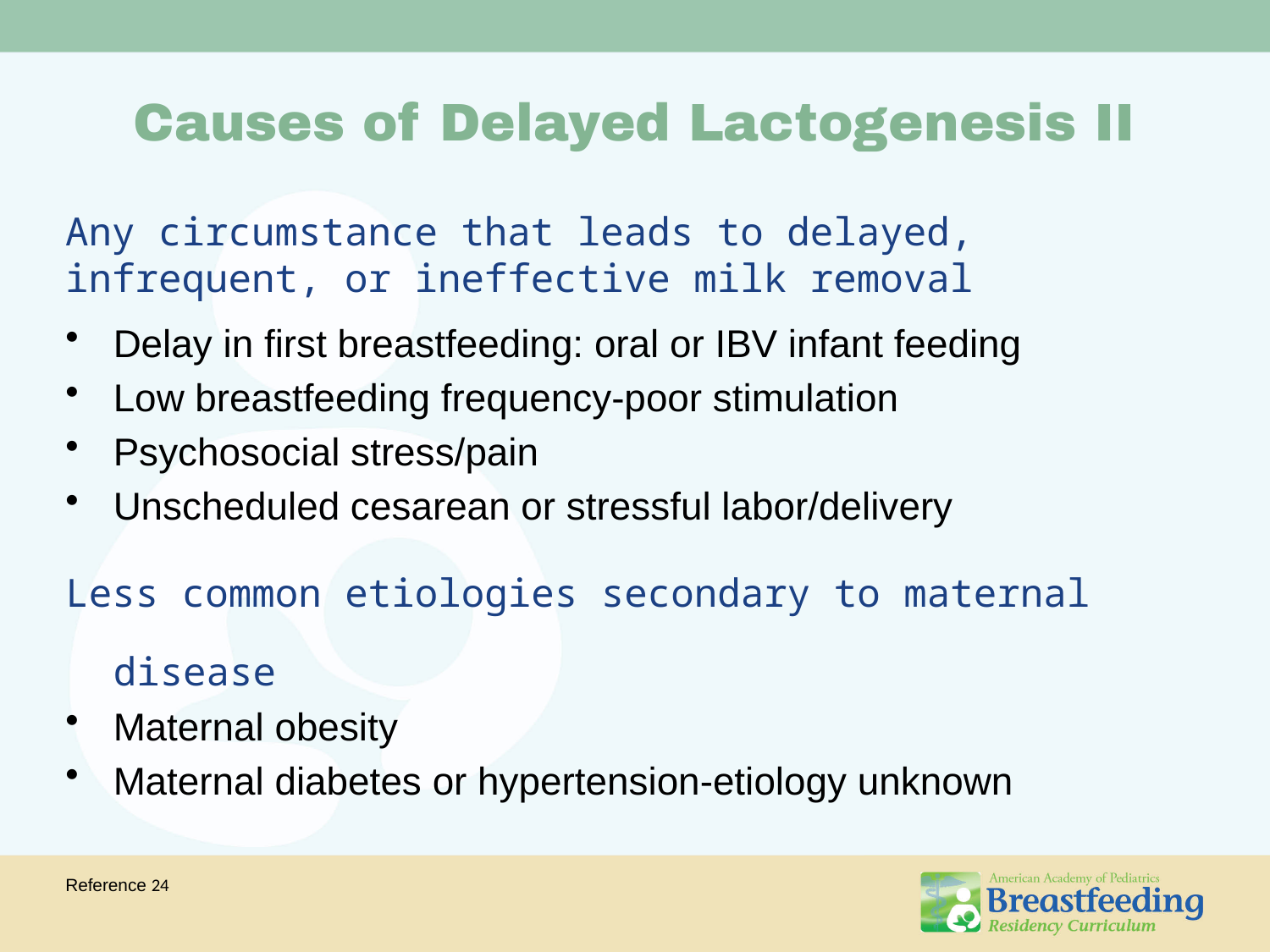

# Causes of Delayed Lactogenesis II
Any circumstance that leads to delayed, infrequent, or ineffective milk removal

Delay in first breastfeeding: oral or IBV infant feeding
Low breastfeeding frequency-poor stimulation
Psychosocial stress/pain
Unscheduled cesarean or stressful labor/delivery
Less common etiologies secondary to maternal disease
Maternal obesity
Maternal diabetes or hypertension-etiology unknown
Reference 24